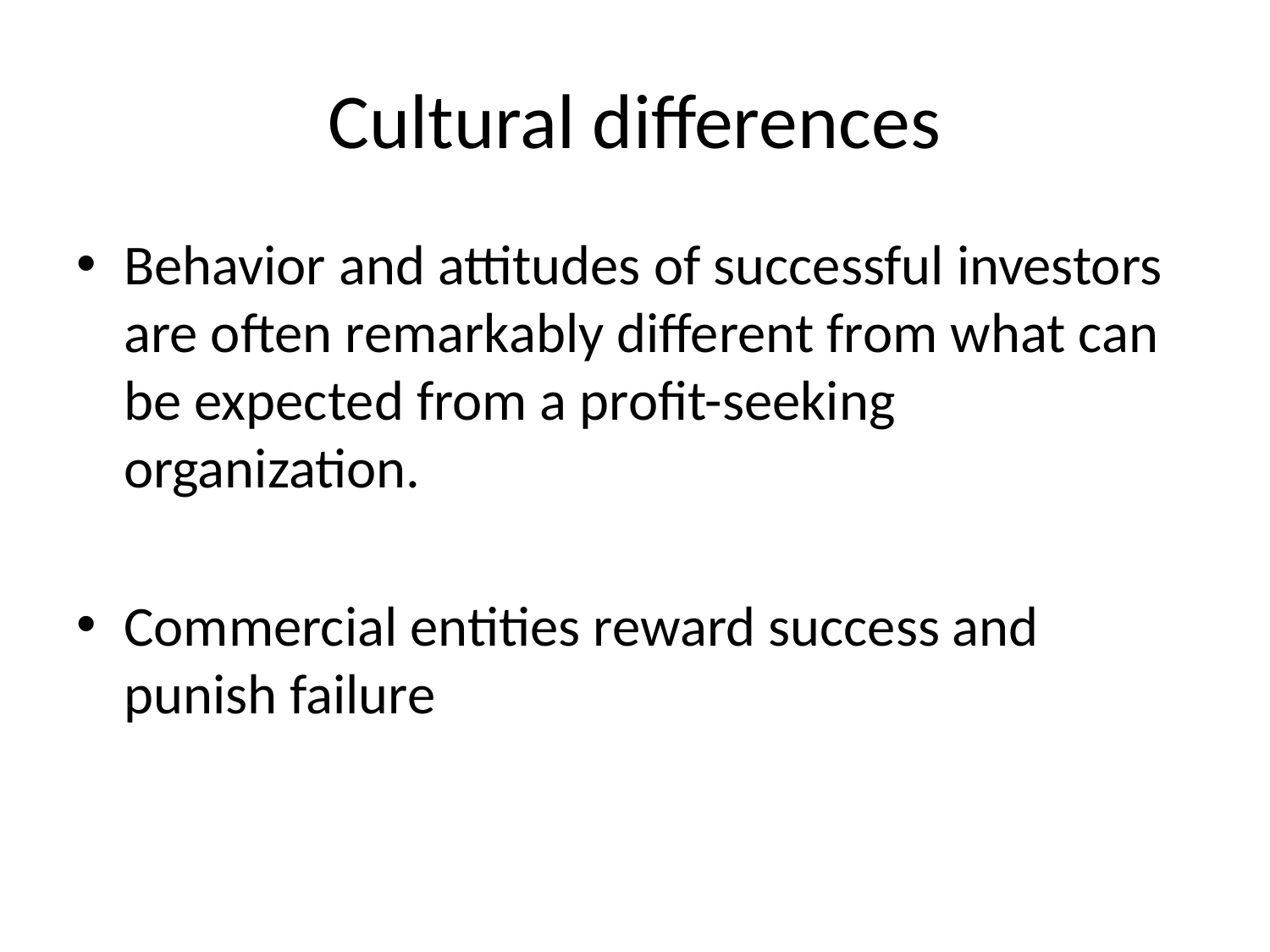

# Cultural differences
Behavior and attitudes of successful investors are often remarkably different from what can be expected from a profit-seeking organization.

Commercial entities reward success and punish failure